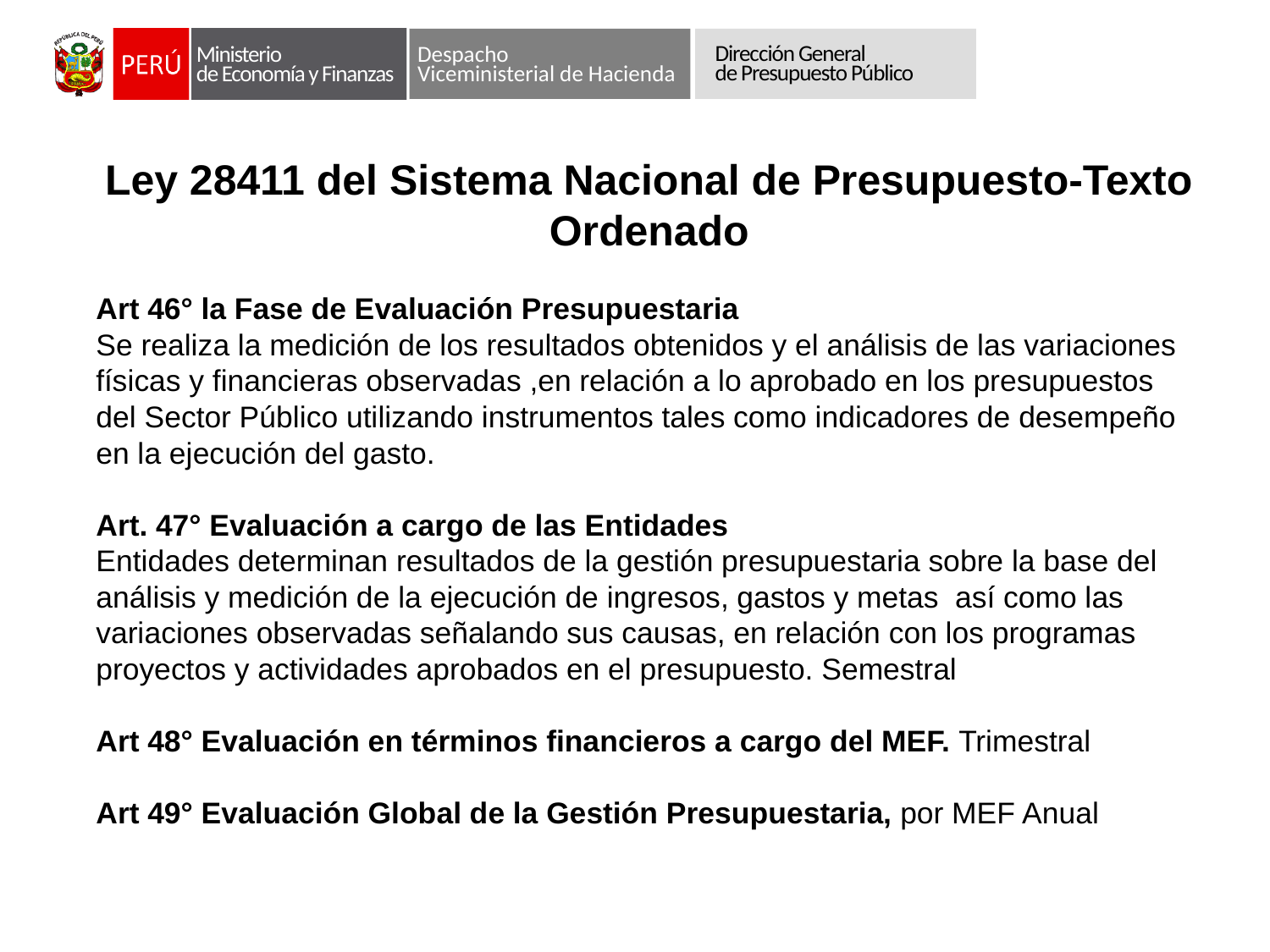

Ley 28411 del Sistema Nacional de Presupuesto-Texto Ordenado

Art 46° la Fase de Evaluación Presupuestaria
Se realiza la medición de los resultados obtenidos y el análisis de las variaciones físicas y financieras observadas ,en relación a lo aprobado en los presupuestos del Sector Público utilizando instrumentos tales como indicadores de desempeño en la ejecución del gasto.

Art. 47° Evaluación a cargo de las Entidades
Entidades determinan resultados de la gestión presupuestaria sobre la base del análisis y medición de la ejecución de ingresos, gastos y metas  así como las variaciones observadas señalando sus causas, en relación con los programas proyectos y actividades aprobados en el presupuesto. Semestral

Art 48° Evaluación en términos financieros a cargo del MEF. Trimestral

Art 49° Evaluación Global de la Gestión Presupuestaria, por MEF Anual